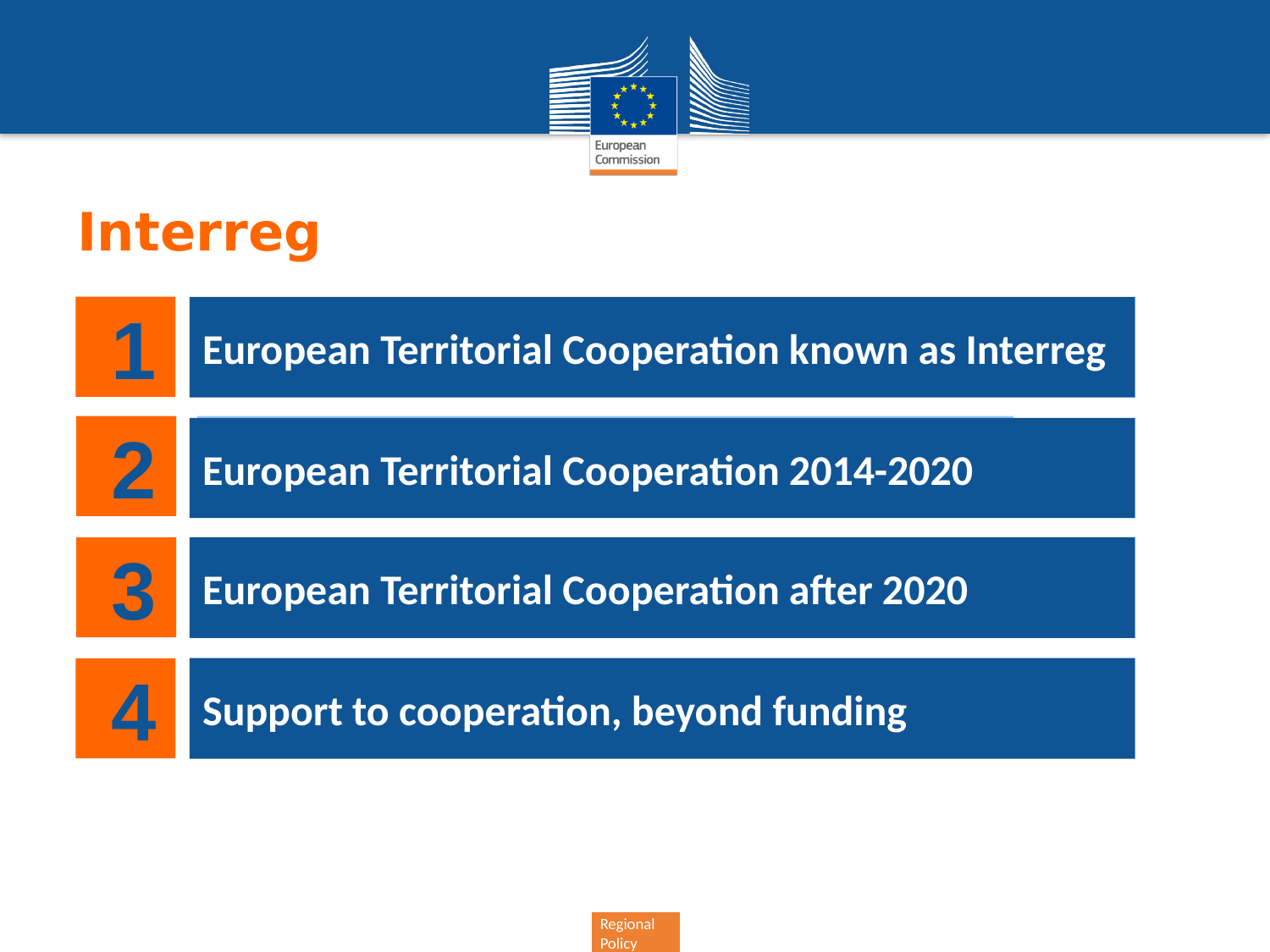

# Interreg
 1
European Territorial Cooperation known as Interreg
 2

European Territorial Cooperation 2014-2020
 3
European Territorial Cooperation after 2020
Support to cooperation, beyond funding
 4